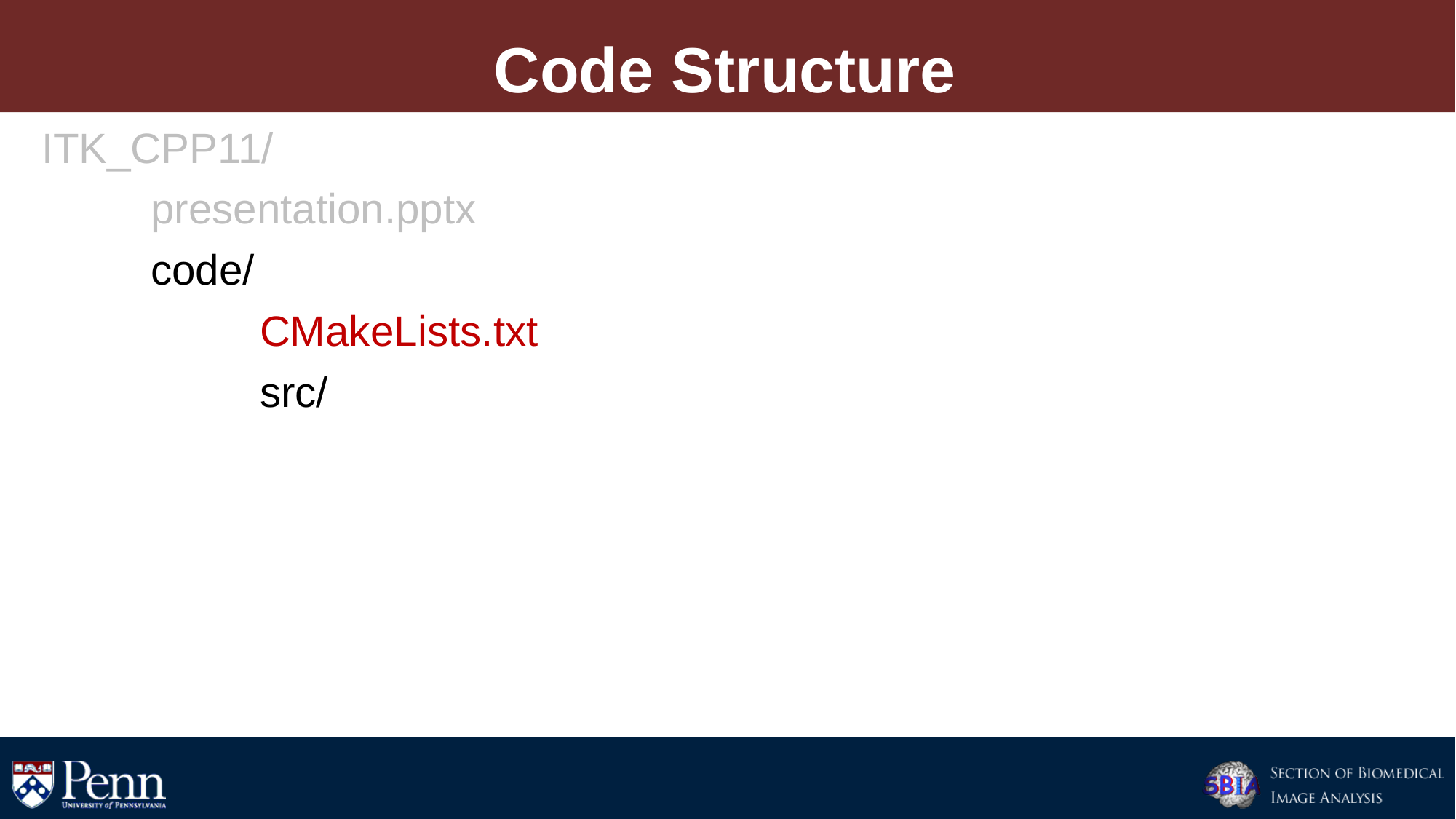

# Code Structure
ITK_CPP11/
	presentation.pptx
	code/
		CMakeLists.txt
		src/